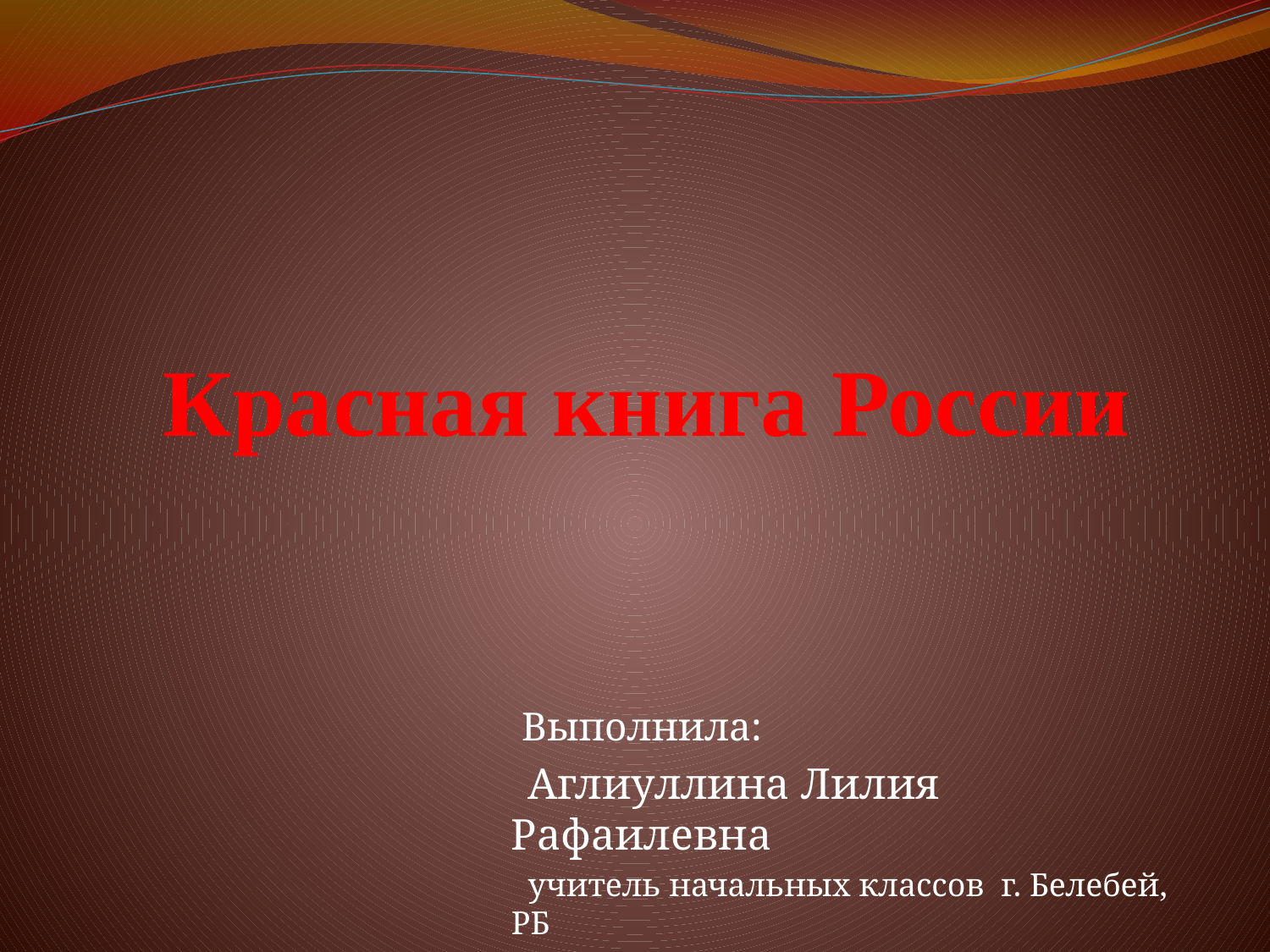

# Красная книга России
 Выполнила:
  Аглиуллина Лилия Рафаилевна
  учитель начальных классов  г. Белебей, РБ